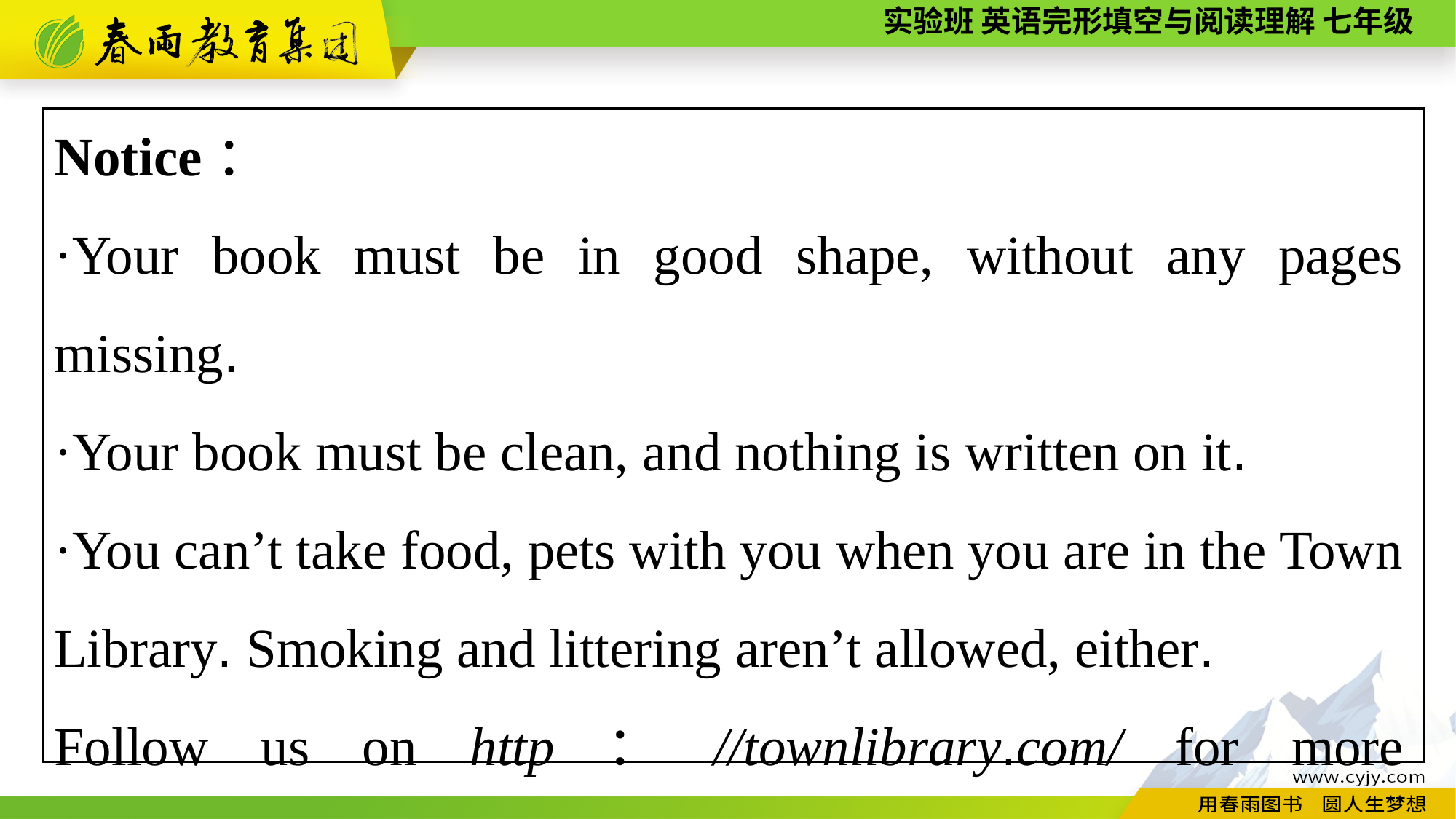

Notice：
·Your book must be in good shape, without any pages missing.
·Your book must be clean, and nothing is written on it.
·You can’t take food, pets with you when you are in the Town Library. Smoking and littering aren’t allowed, either.
Follow us on http：//townlibrary.com/ for more information.